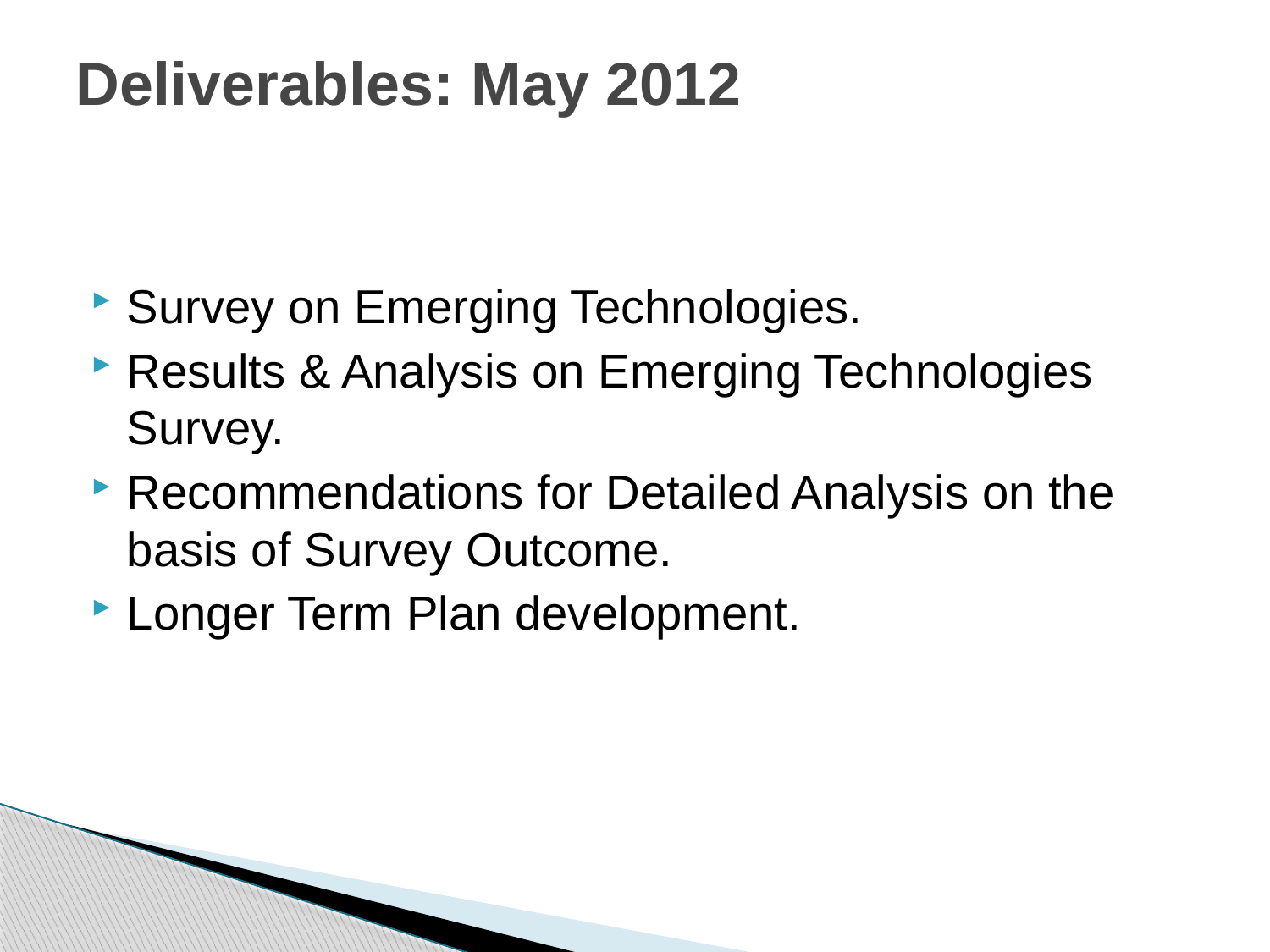

# Deliverables: May 2012

Survey on Emerging Technologies.
Results & Analysis on Emerging Technologies Survey.
Recommendations for Detailed Analysis on the basis of Survey Outcome.
Longer Term Plan development.